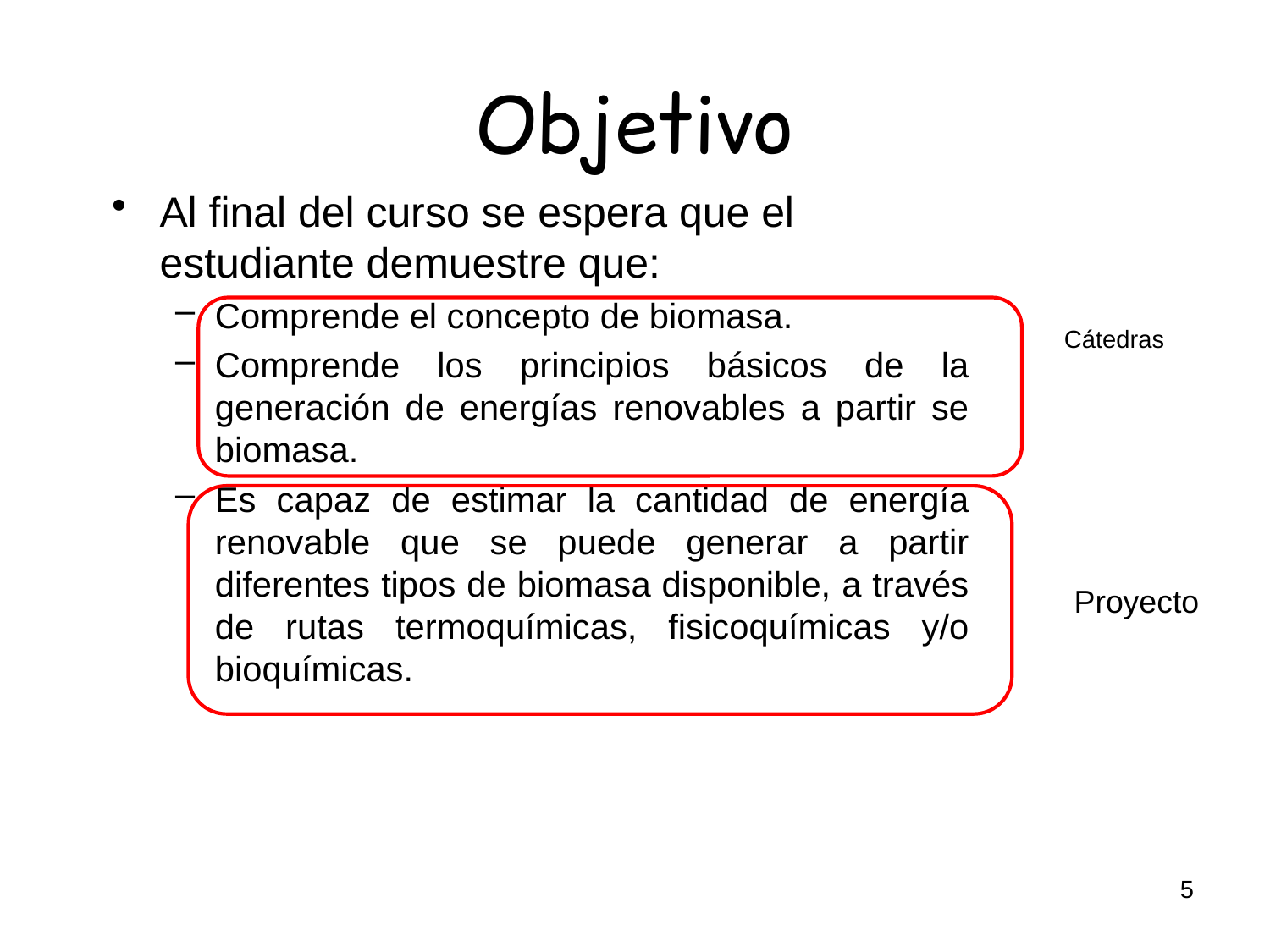

# Objetivo
Al final del curso se espera que el estudiante demuestre que:
Comprende el concepto de biomasa.
Comprende los principios básicos de la generación de energías renovables a partir se biomasa.
Es capaz de estimar la cantidad de energía renovable que se puede generar a partir diferentes tipos de biomasa disponible, a través de rutas termoquímicas, fisicoquímicas y/o bioquímicas.

Cátedras

Proyecto
5